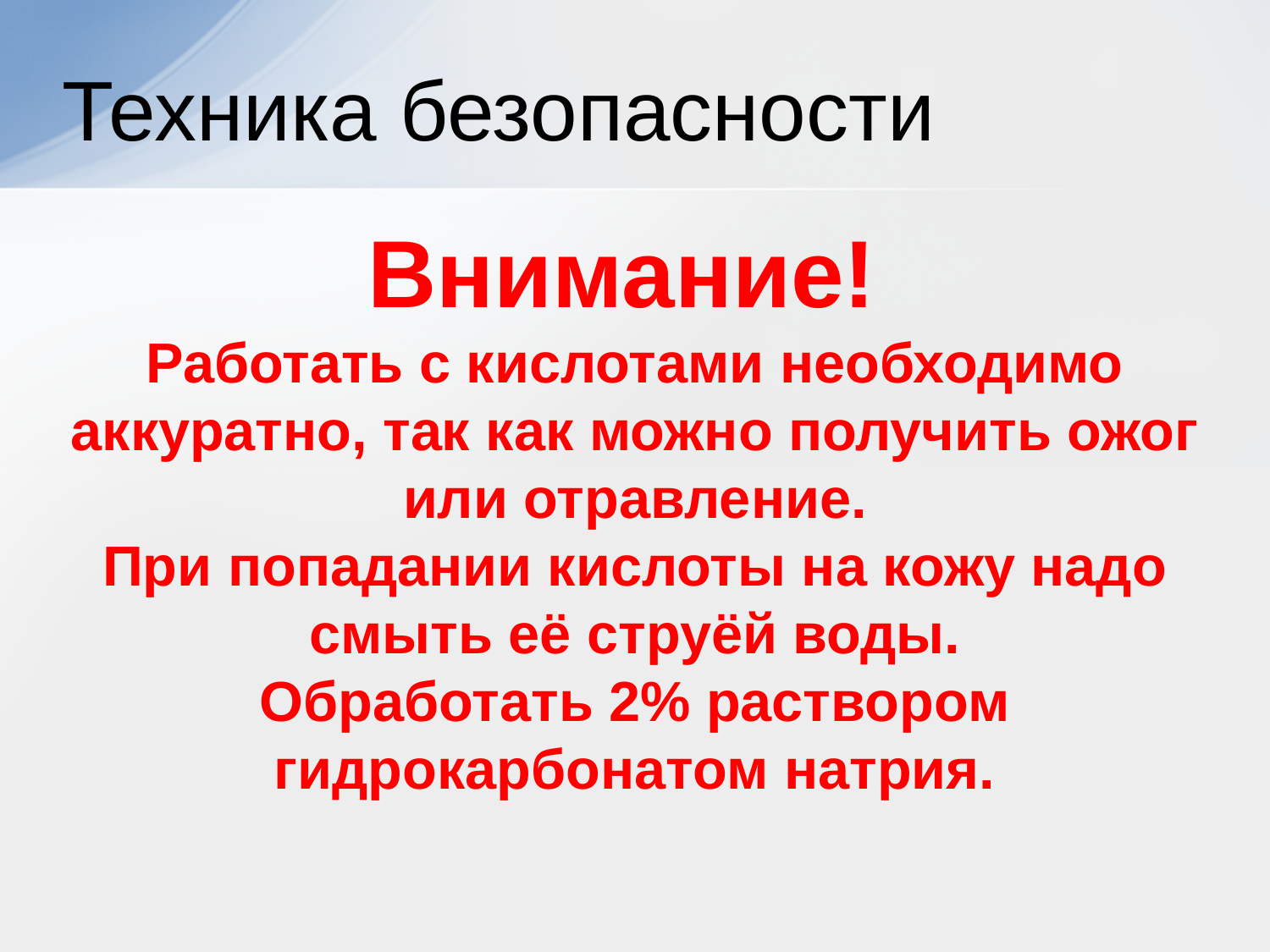

Техника безопасности
Внимание!
Работать с кислотами необходимо аккуратно, так как можно получить ожог или отравление.
При попадании кислоты на кожу надо смыть её струёй воды.
Обработать 2% раствором гидрокарбонатом натрия.